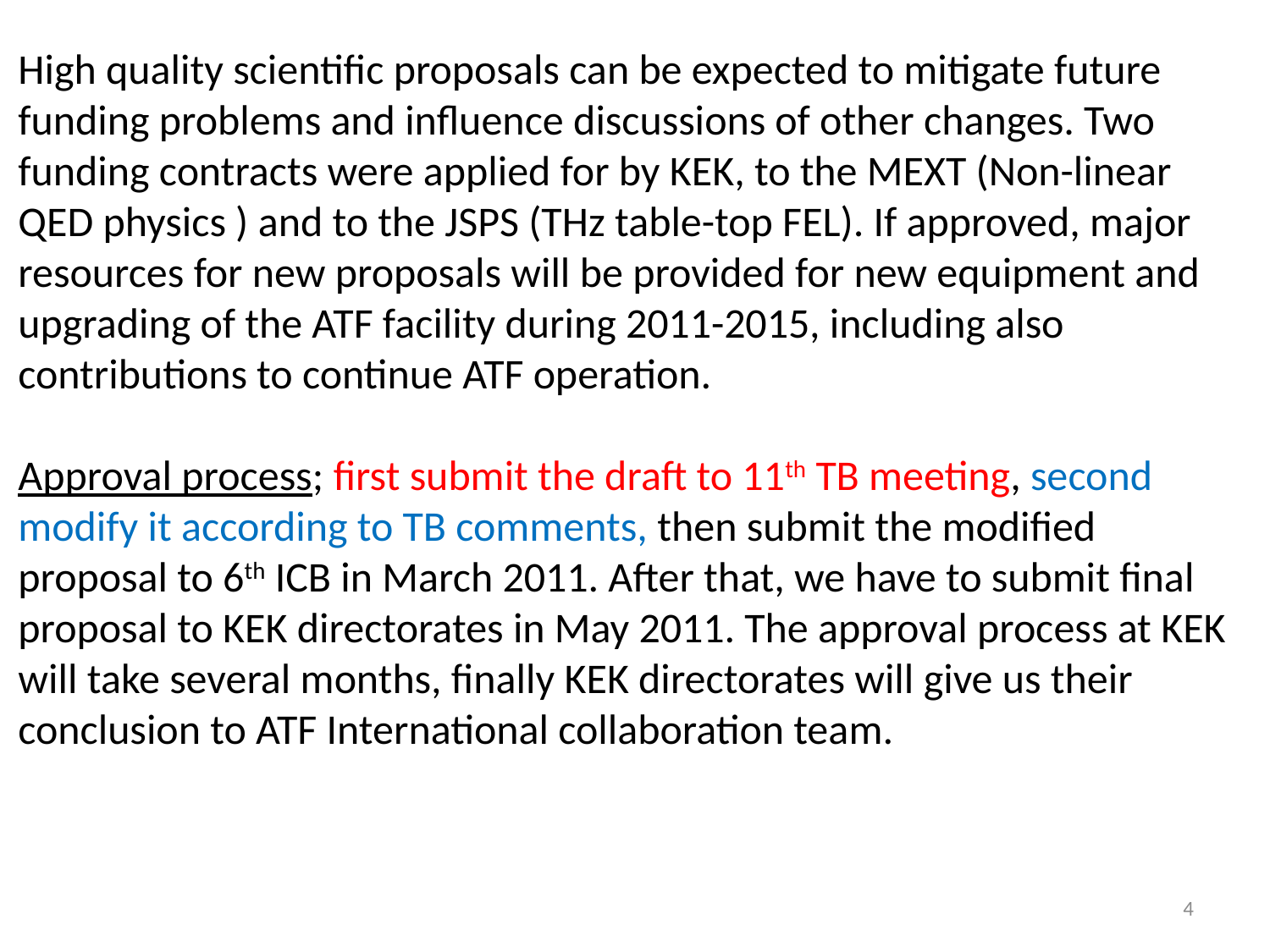

High quality scientific proposals can be expected to mitigate future
funding problems and influence discussions of other changes. Two
funding contracts were applied for by KEK, to the MEXT (Non-linear
QED physics ) and to the JSPS (THz table-top FEL). If approved, major
resources for new proposals will be provided for new equipment and
upgrading of the ATF facility during 2011-2015, including also
contributions to continue ATF operation.

Approval process; first submit the draft to 11th TB meeting, second
modify it according to TB comments, then submit the modified
proposal to 6th ICB in March 2011. After that, we have to submit final
proposal to KEK directorates in May 2011. The approval process at KEK
will take several months, finally KEK directorates will give us their
conclusion to ATF International collaboration team.
4